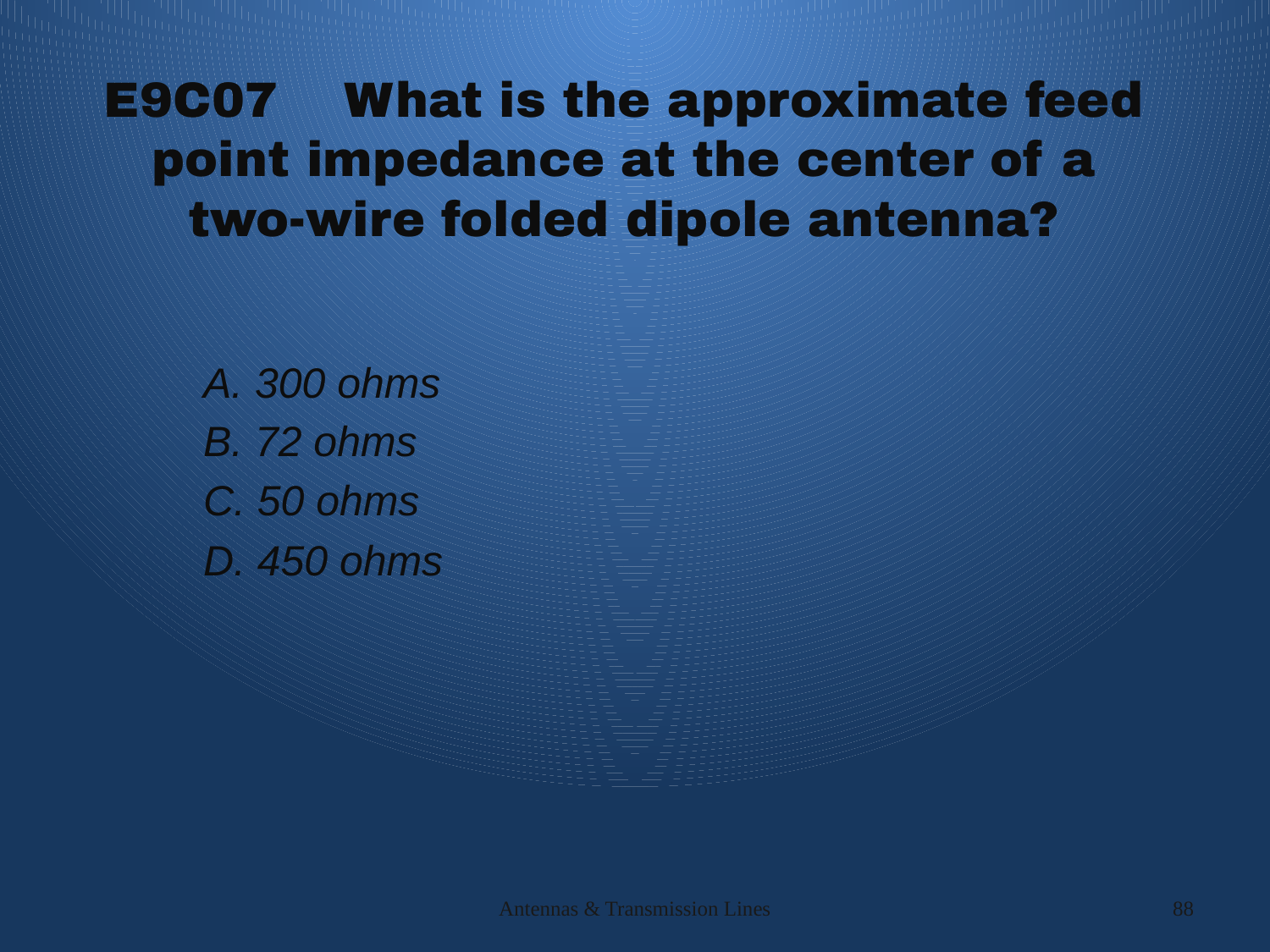

# E9C07    What is the approximate feed point impedance at the center of a two-wire folded dipole antenna?
A. 300 ohms
B. 72 ohms
C. 50 ohms
D. 450 ohms
Antennas & Transmission Lines
88